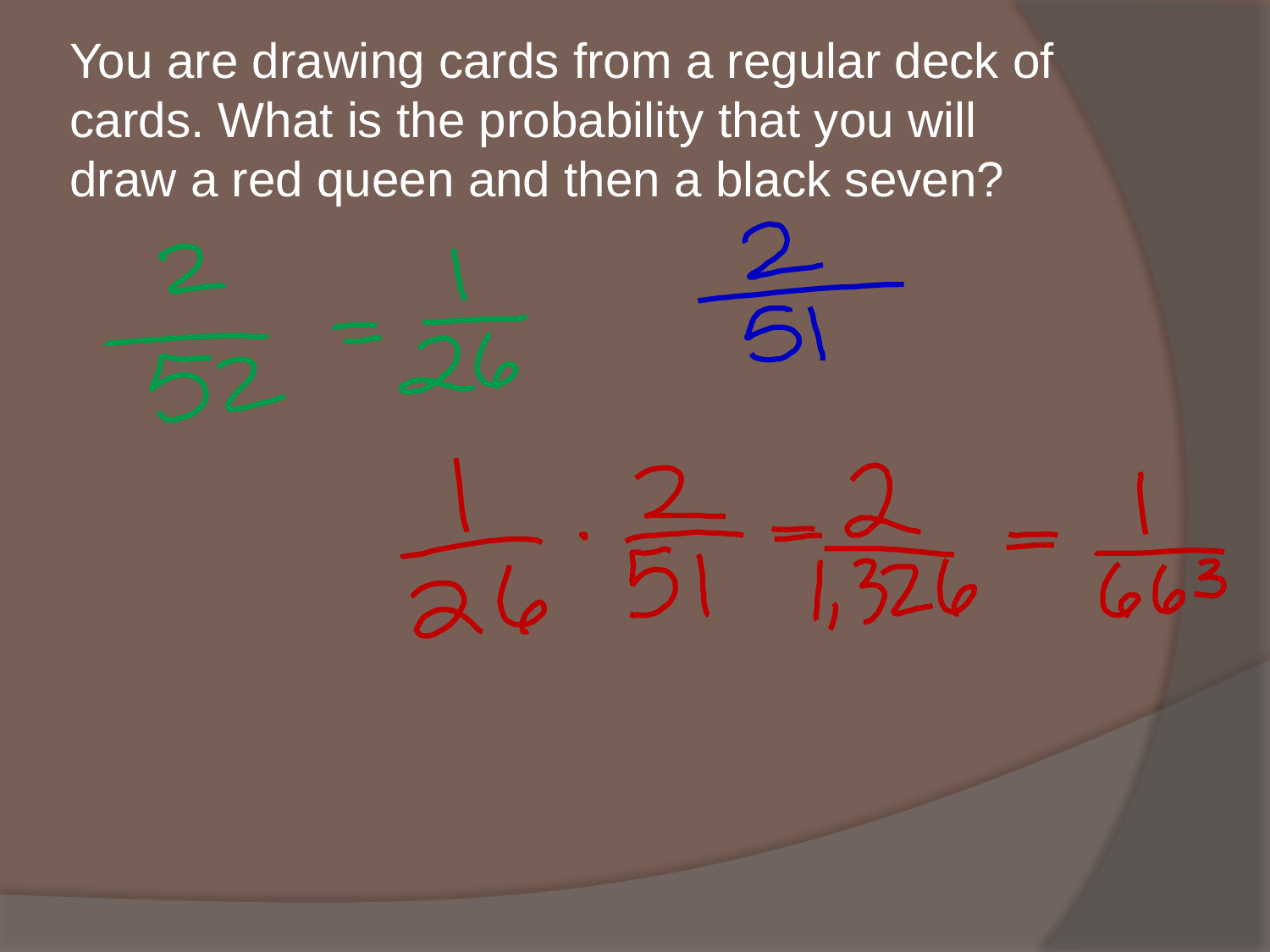

# You are drawing cards from a regular deck of cards. What is the probability that you will draw a red queen and then a black seven?